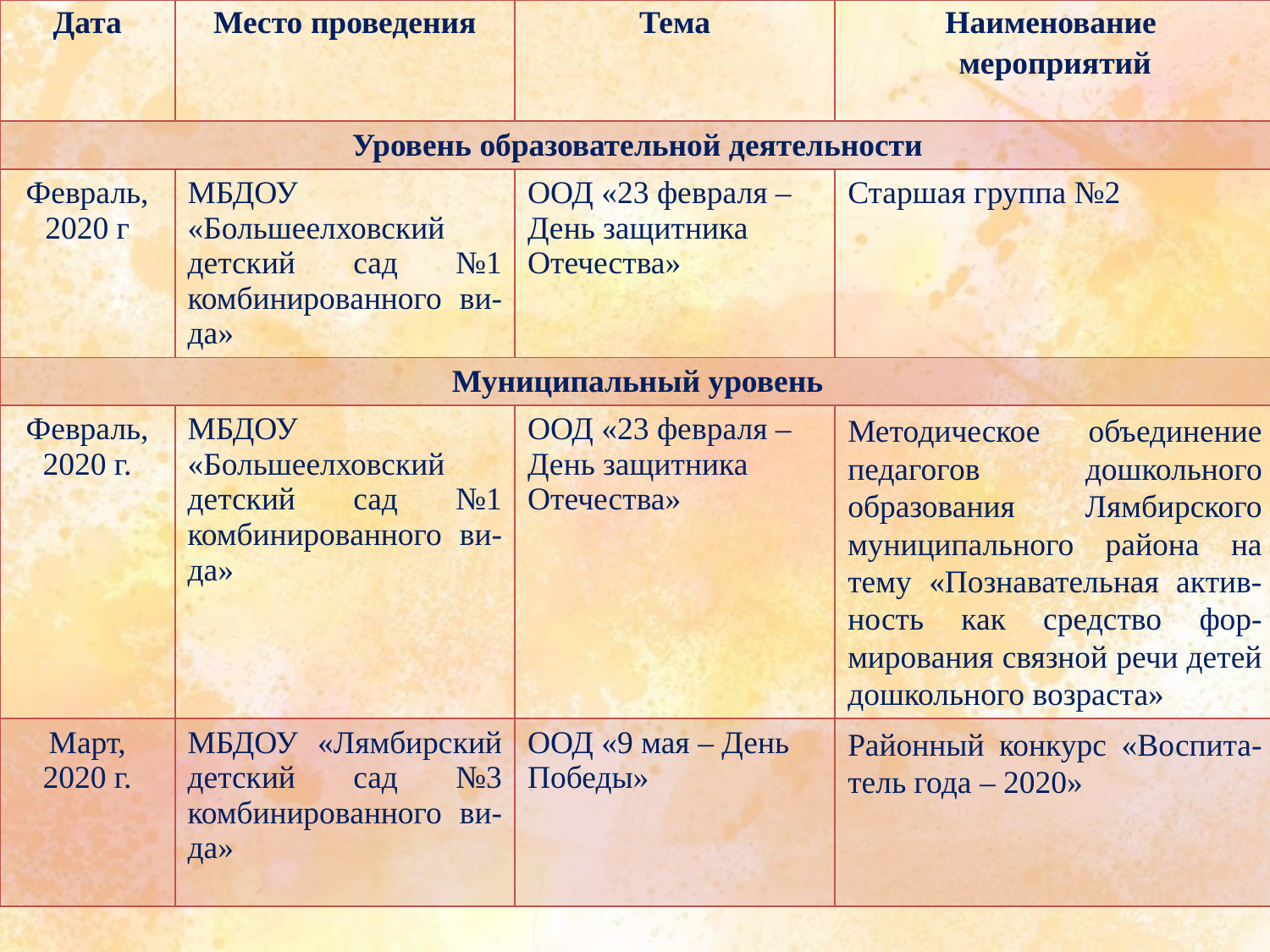

| Дата | Место проведения | Тема | Наименование мероприятий |
| --- | --- | --- | --- |
| Уровень образовательной деятельности |  |  |  |
| Февраль, 2020 г | МБДОУ «Большеелховский детский сад №1 комбинированного ви-да» | ООД «23 февраля – День защитника Отечества» | Старшая группа №2 |
| Муниципальный уровень |  |  |  |
| Февраль, 2020 г. | МБДОУ «Большеелховский детский сад №1 комбинированного ви-да» | ООД «23 февраля – День защитника Отечества» | Методическое объединение педагогов дошкольного образования Лямбирского муниципального района на тему «Познавательная актив-ность как средство фор-мирования связной речи детей дошкольного возраста» |
| Март, 2020 г. | МБДОУ «Лямбирский детский сад №3 комбинированного ви-да» | ООД «9 мая – День Победы» | Районный конкурс «Воспита-тель года – 2020» |